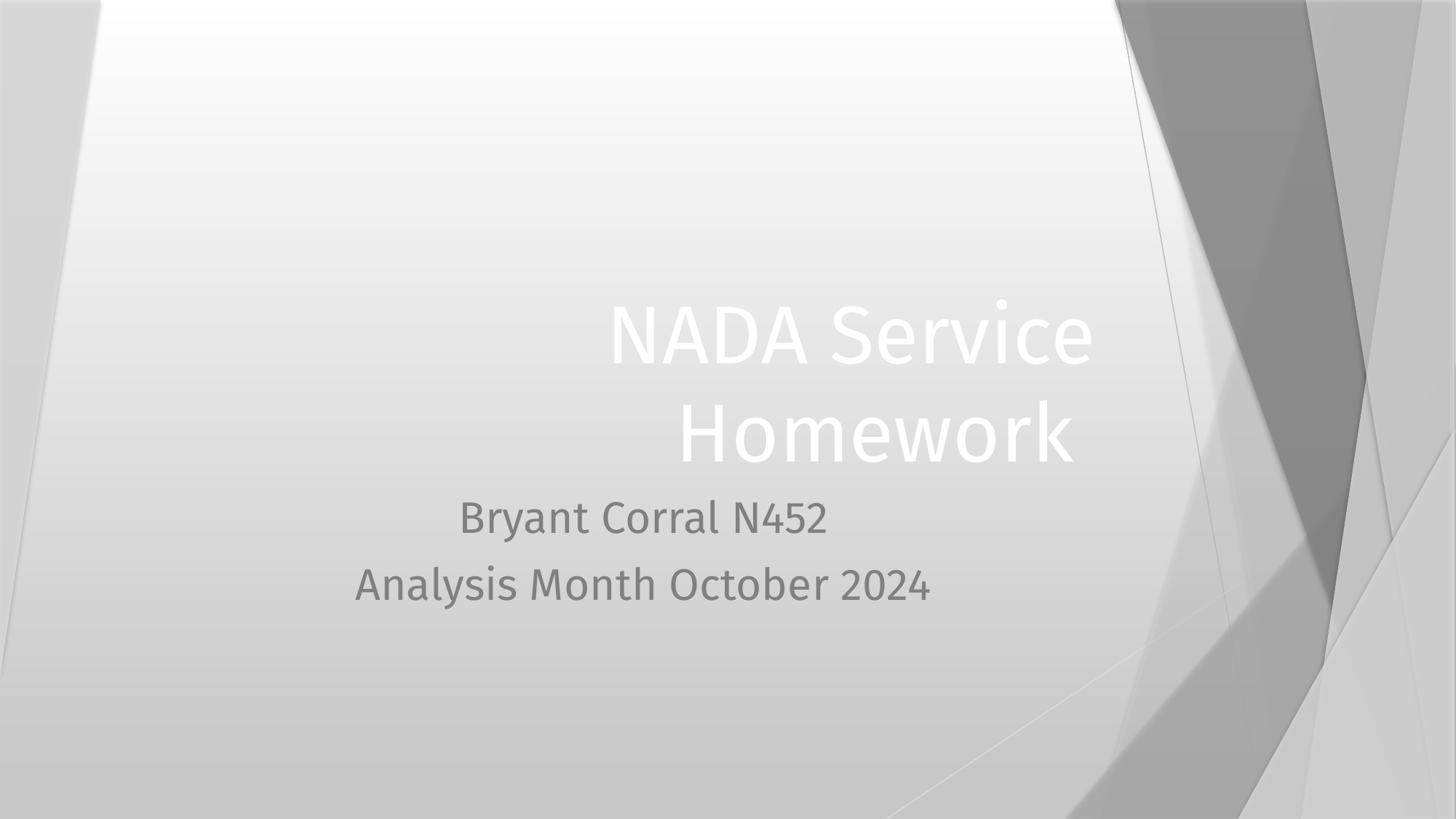

# NADA Service Homework
Bryant Corral N452
Analysis Month October 2024